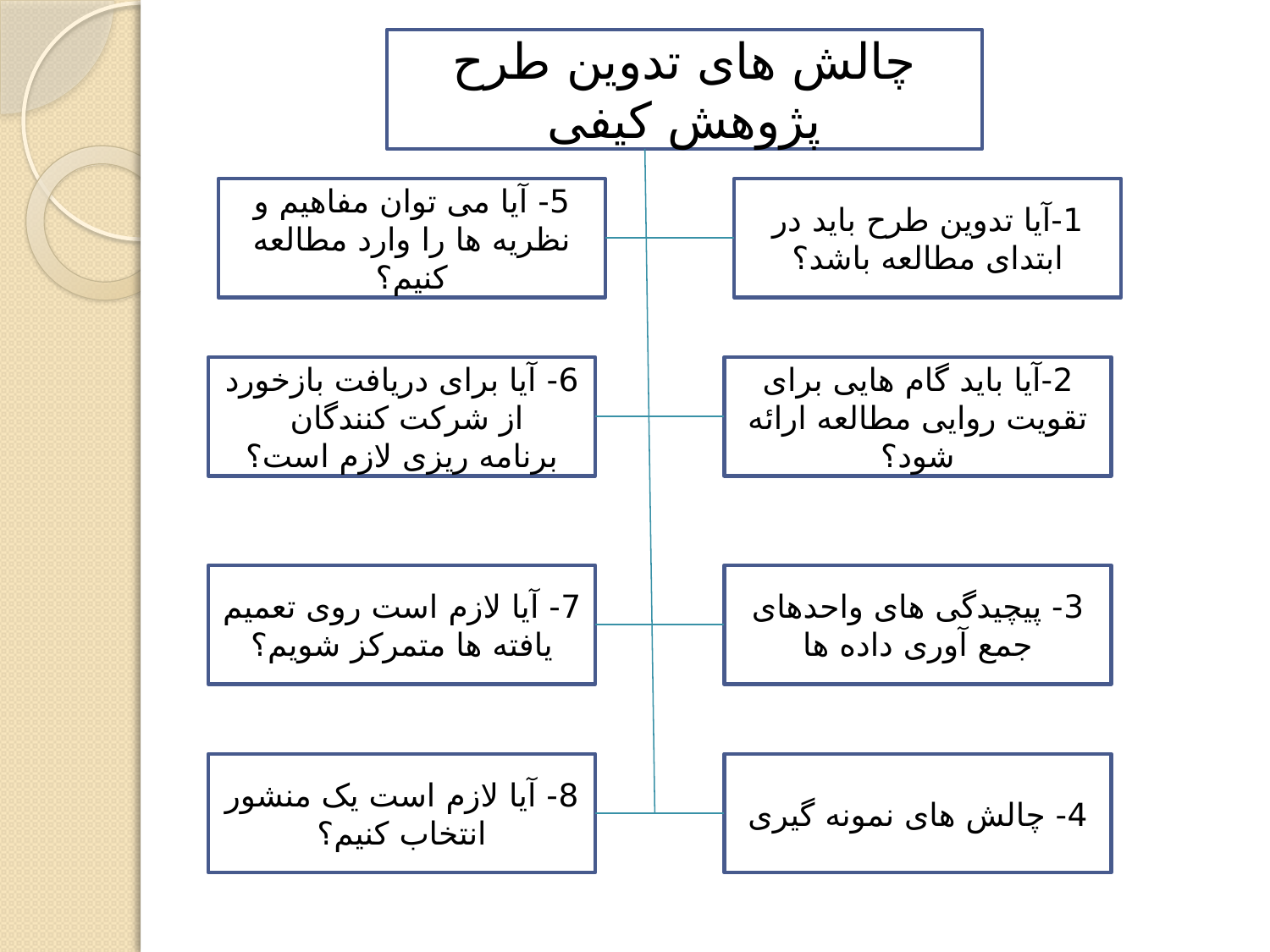

چالش های تدوین طرح پژوهش کیفی
5- آیا می توان مفاهیم و نظریه ها را وارد مطالعه کنیم؟
1-آیا تدوین طرح باید در ابتدای مطالعه باشد؟
6- آیا برای دریافت بازخورد از شرکت کنندگان
برنامه ریزی لازم است؟
2-آیا باید گام هایی برای تقویت روایی مطالعه ارائه شود؟
7- آیا لازم است روی تعمیم یافته ها متمرکز شویم؟
3- پیچیدگی های واحدهای جمع آوری داده ها
8- آیا لازم است یک منشور انتخاب کنیم؟
4- چالش های نمونه گیری